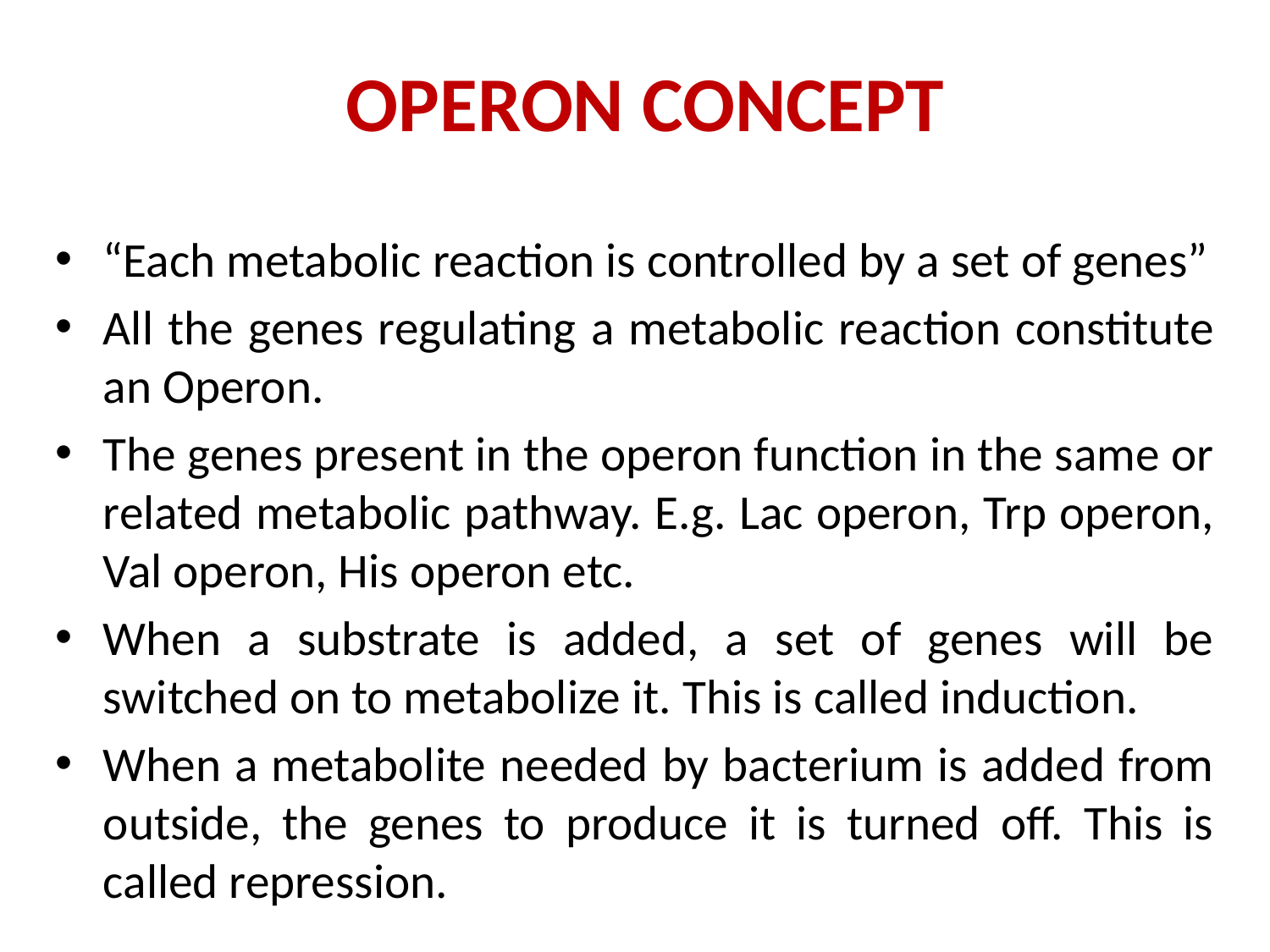

# OPERON CONCEPT
“Each metabolic reaction is controlled by a set of genes”
All the genes regulating a metabolic reaction constitute an Operon.
The genes present in the operon function in the same or related metabolic pathway. E.g. Lac operon, Trp operon, Val operon, His operon etc.
When a substrate is added, a set of genes will be switched on to metabolize it. This is called induction.
When a metabolite needed by bacterium is added from outside, the genes to produce it is turned off. This is called repression.